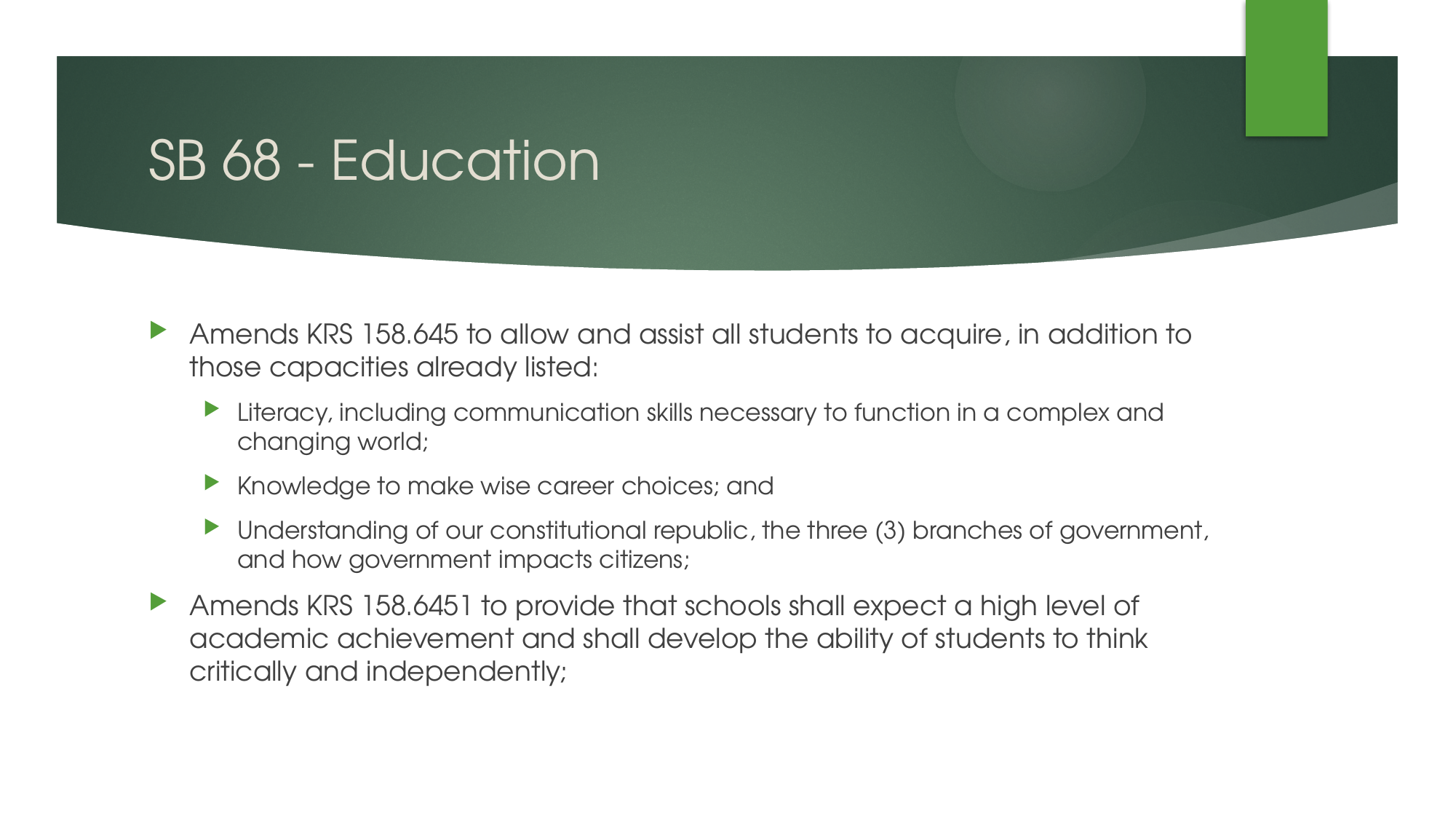

# SB 68 - Education
Amends KRS 158.645 to allow and assist all students to acquire, in addition to those capacities already listed:
Literacy, including communication skills necessary to function in a complex and changing world;
Knowledge to make wise career choices; and
Understanding of our constitutional republic, the three (3) branches of government, and how government impacts citizens;
Amends KRS 158.6451 to provide that schools shall expect a high level of academic achievement and shall develop the ability of students to think critically and independently;